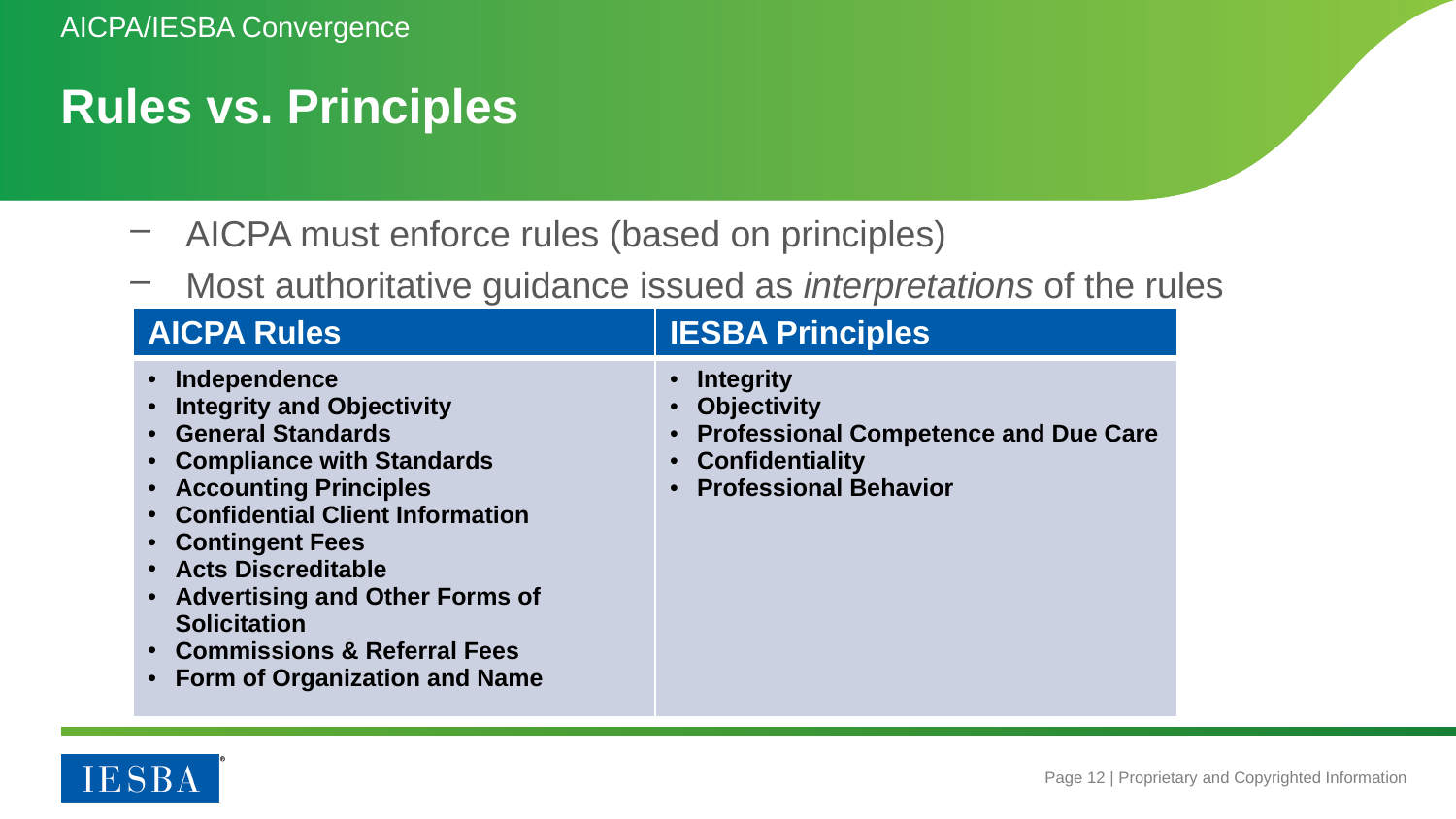

AICPA/IESBA Convergence

# Rules vs. Principles
AICPA must enforce rules (based on principles)
Most authoritative guidance issued as interpretations of the rules

| AICPA Rules | IESBA Principles |
| --- | --- |
| Independence Integrity and Objectivity General Standards Compliance with Standards Accounting Principles Confidential Client Information Contingent Fees Acts Discreditable Advertising and Other Forms of Solicitation Commissions & Referral Fees Form of Organization and Name | Integrity Objectivity Professional Competence and Due Care Confidentiality Professional Behavior |